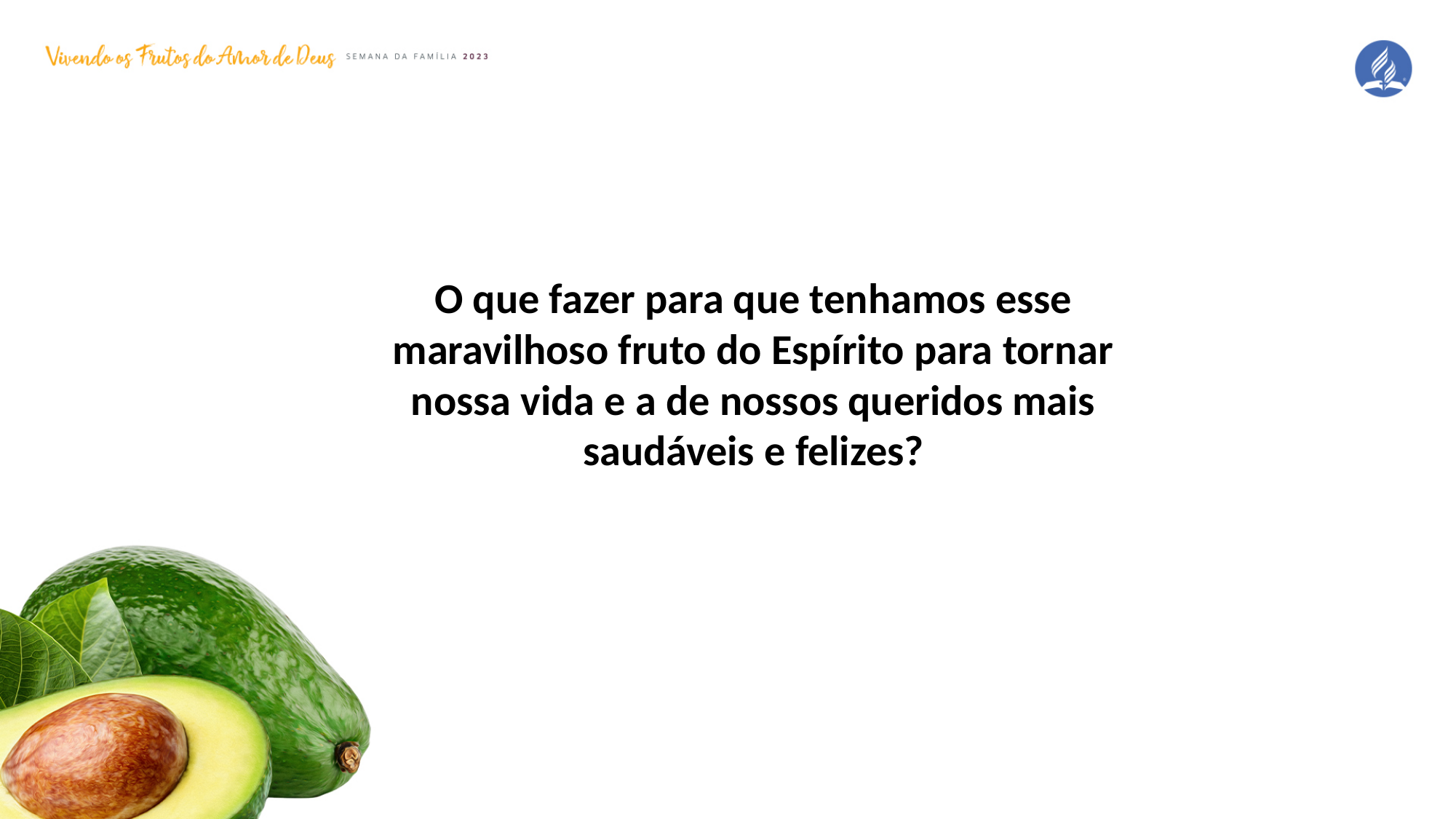

O que fazer para que tenhamos esse maravilhoso fruto do Espírito para tornar nossa vida e a de nossos queridos mais saudáveis e felizes?